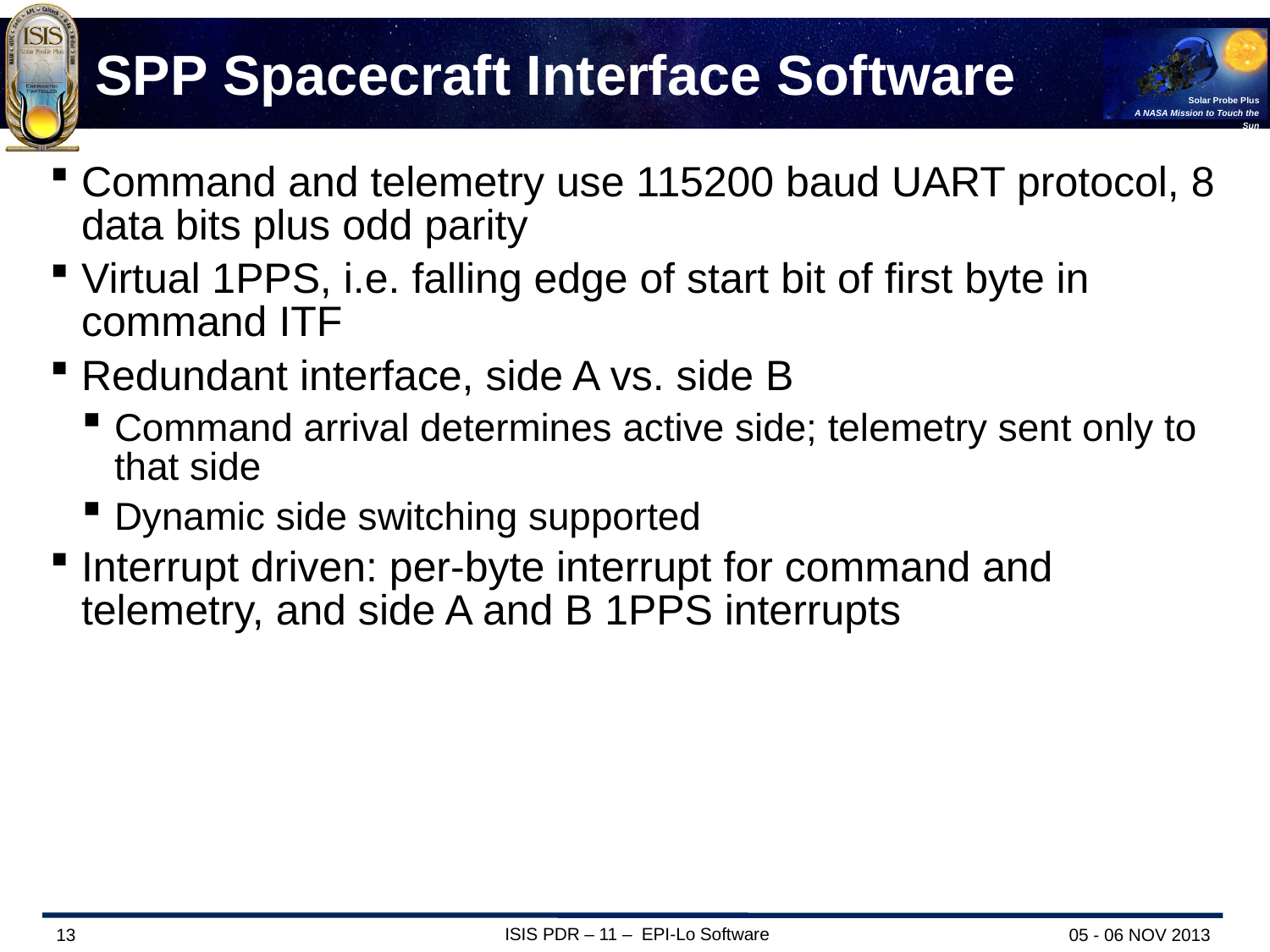

# SPP Spacecraft Interface Software
Command and telemetry use 115200 baud UART protocol, 8 data bits plus odd parity
Virtual 1PPS, i.e. falling edge of start bit of first byte in command ITF
Redundant interface, side A vs. side B
Command arrival determines active side; telemetry sent only to that side
Dynamic side switching supported
Interrupt driven: per-byte interrupt for command and telemetry, and side A and B 1PPS interrupts